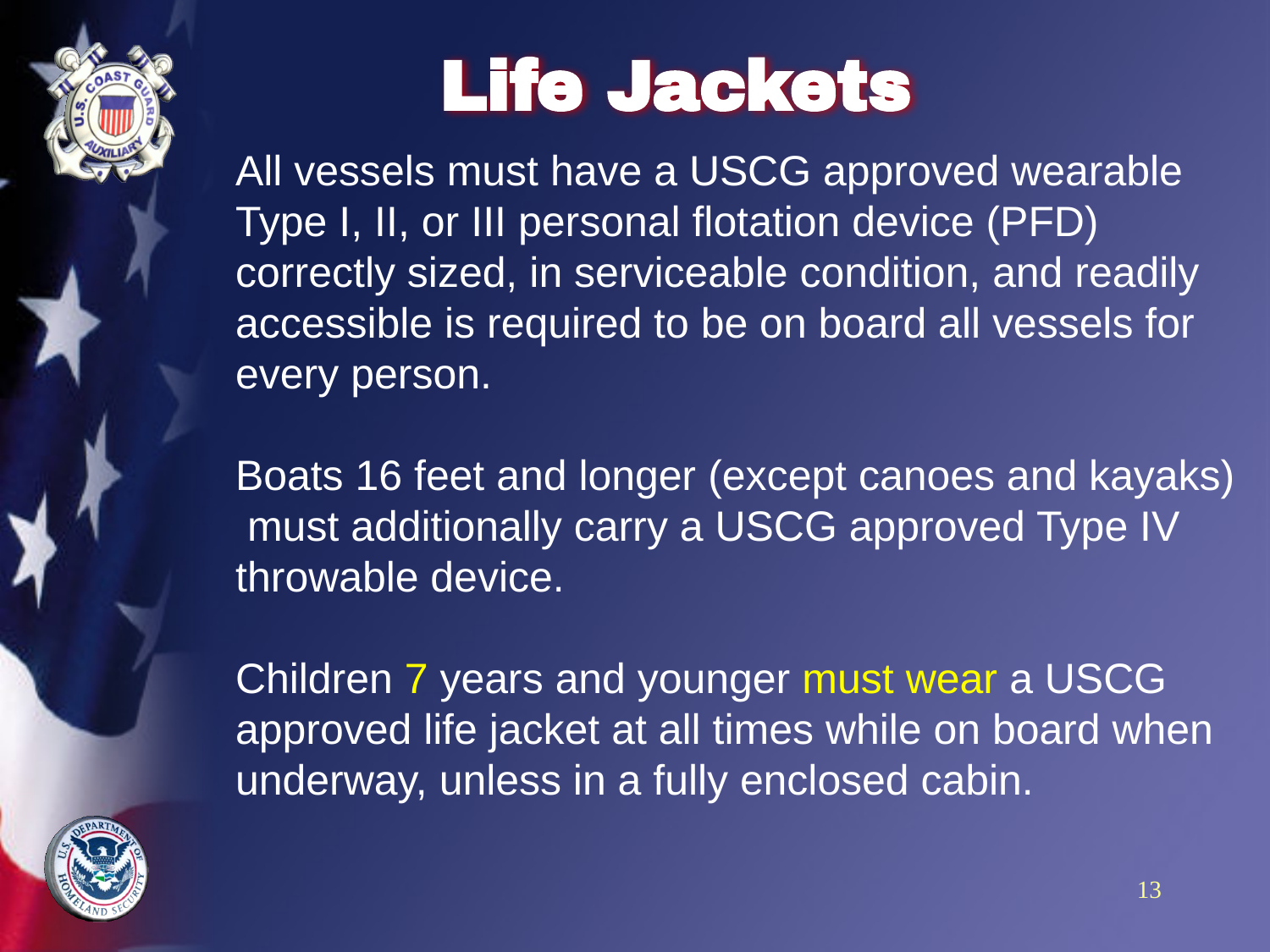

# Life Jackets
All vessels must have a USCG approved wearable Type I, II, or III personal flotation device (PFD) correctly sized, in serviceable condition, and readily accessible is required to be on board all vessels for every person.

Boats 16 feet and longer (except canoes and kayaks)  must additionally carry a USCG approved Type IV throwable device.

Children 7 years and younger must wear a USCG  approved life jacket at all times while on board when  underway, unless in a fully enclosed cabin.

13